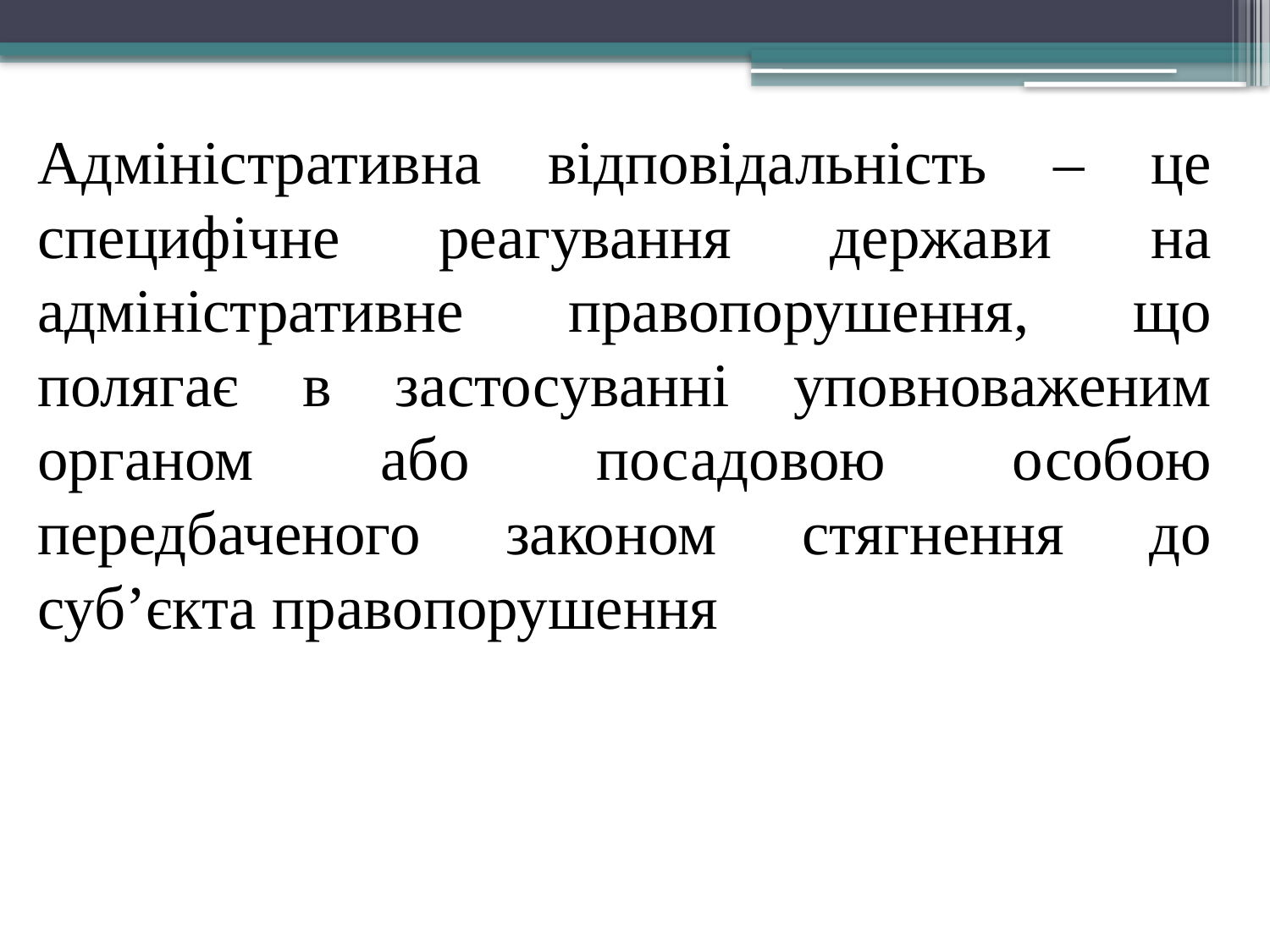

Адміністративна відповідальність – це специфічне реагування держави на адміністративне правопорушення, що полягає в застосуванні уповноваженим органом або посадовою особою передбаченого законом стягнення до суб’єкта правопорушення